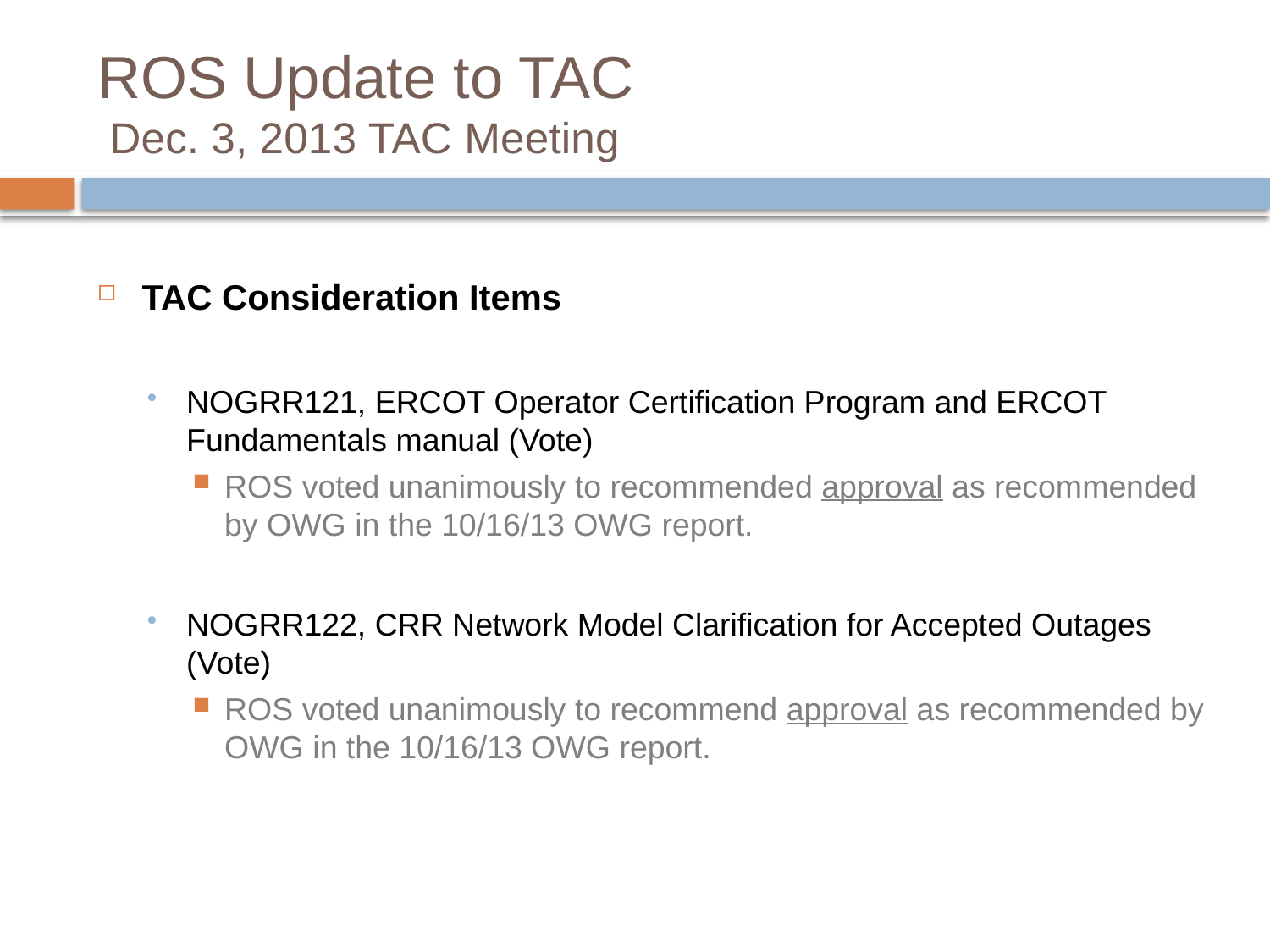

# ROS Update to TAC Dec. 3, 2013 TAC Meeting

TAC Consideration Items

NOGRR121, ERCOT Operator Certification Program and ERCOT Fundamentals manual (Vote)
ROS voted unanimously to recommended approval as recommended by OWG in the 10/16/13 OWG report.

NOGRR122, CRR Network Model Clarification for Accepted Outages (Vote)
ROS voted unanimously to recommend approval as recommended by OWG in the 10/16/13 OWG report.